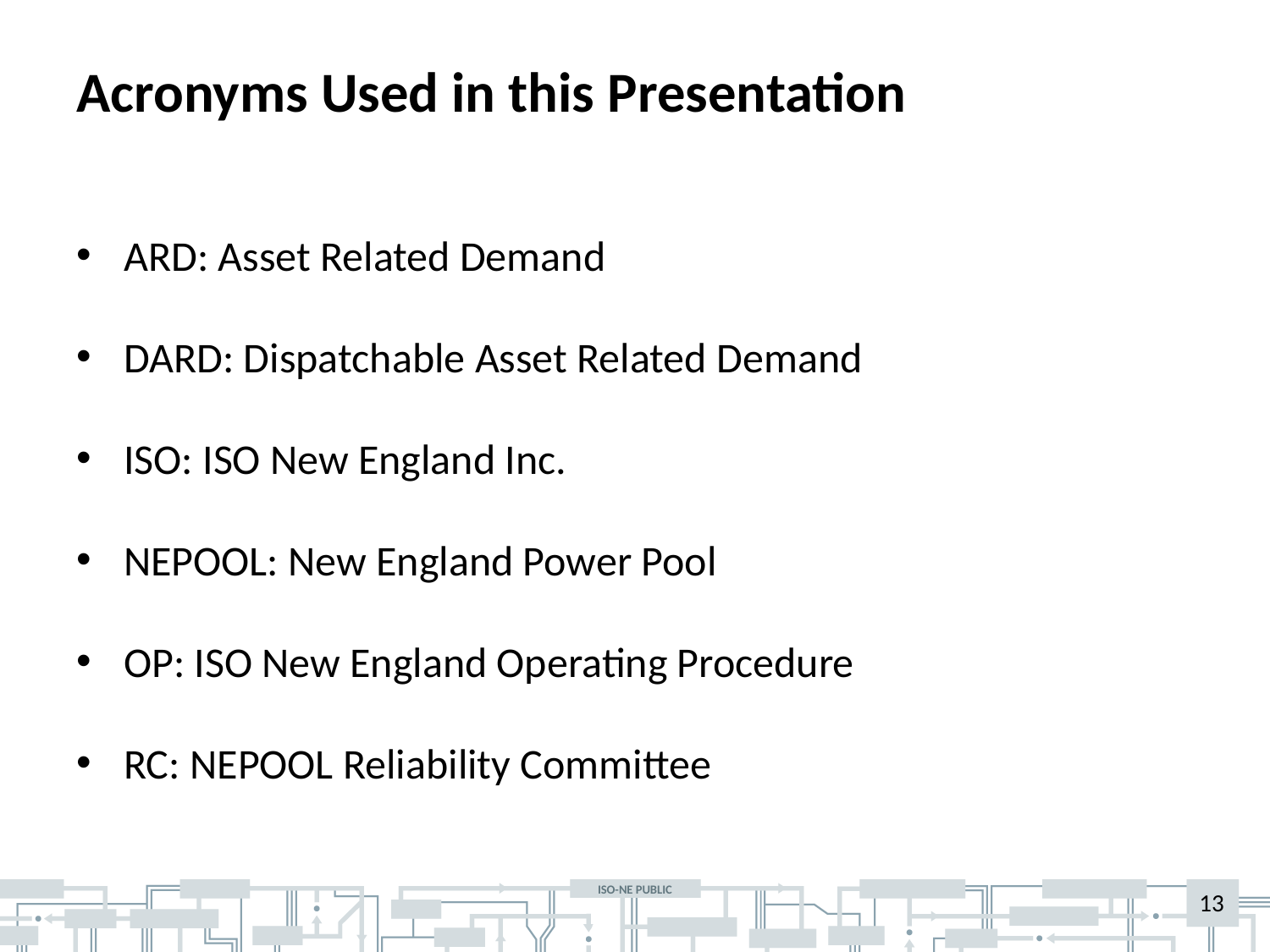

# Acronyms Used in this Presentation
ARD: Asset Related Demand

DARD: Dispatchable Asset Related Demand

ISO: ISO New England Inc.

NEPOOL: New England Power Pool

OP: ISO New England Operating Procedure

RC: NEPOOL Reliability Committee
13